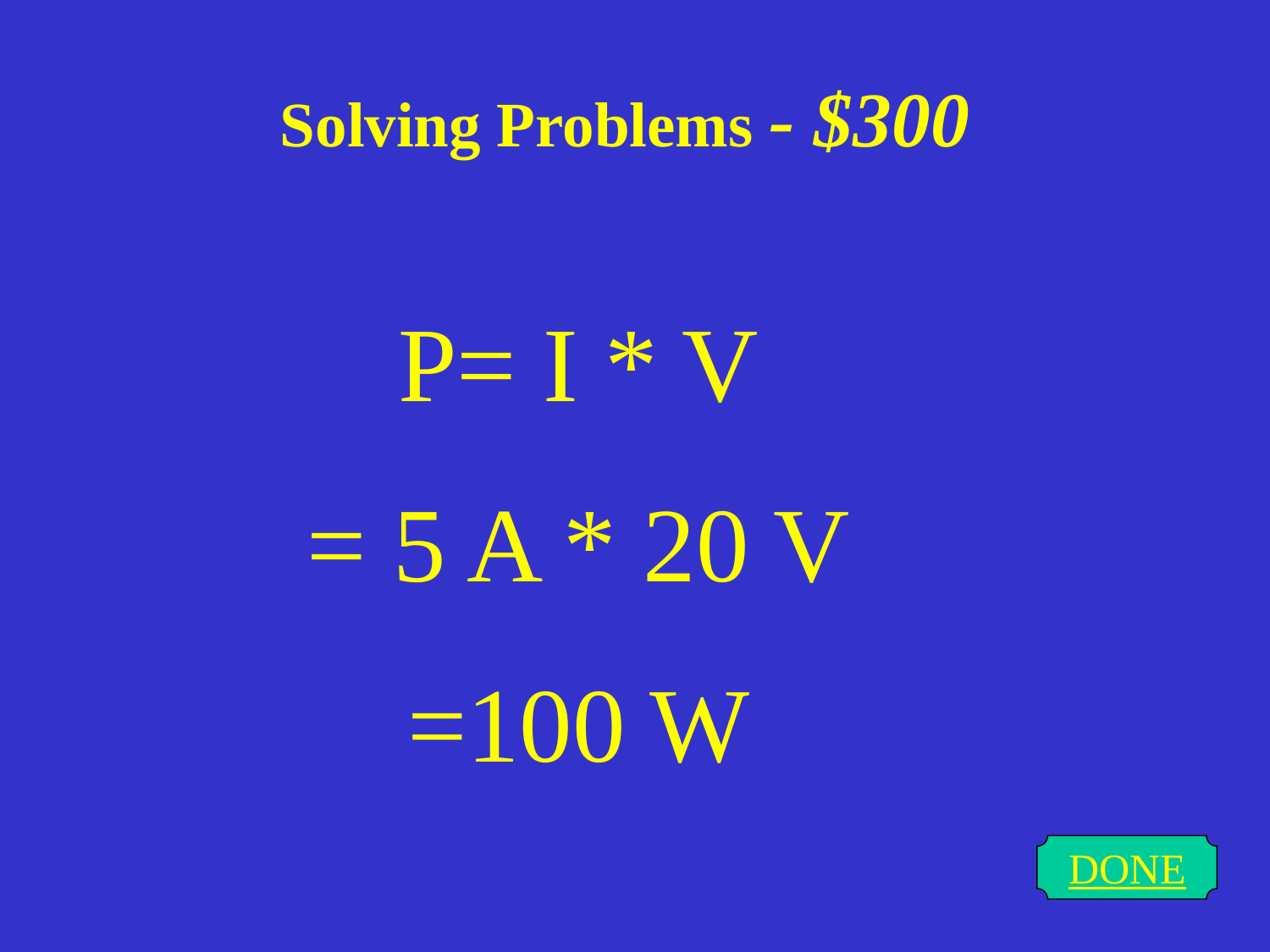

# Solving Problems - $300
P= I * V
= 5 A * 20 V
=100 W

DONE